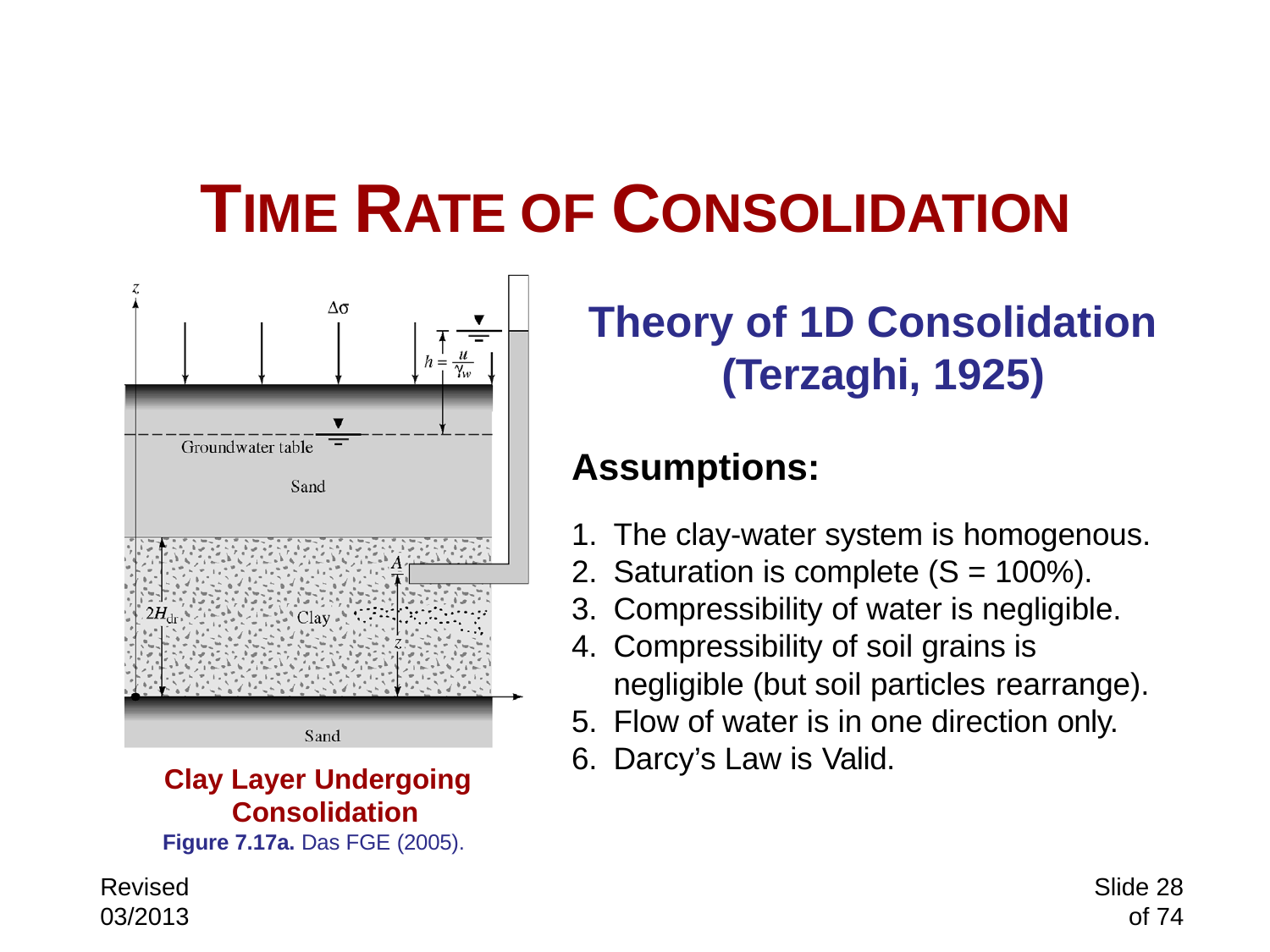

14.330 SOIL MECHANICS  Consolidation
# TIME RATE OF CONSOLIDATION

Theory of 1D Consolidation  (Terzaghi, 1925)
Assumptions:
The clay-water system is homogenous.
Saturation is complete (S = 100%).
Compressibility of water is negligible.
Compressibility of soil grains is  negligible (but soil particles rearrange).
Flow of water is in one direction only.
Darcy’s Law is Valid.
Clay Layer Undergoing  Consolidation
Figure 7.17a. Das FGE (2005).
Slide 28 of 74
Revised 03/2013